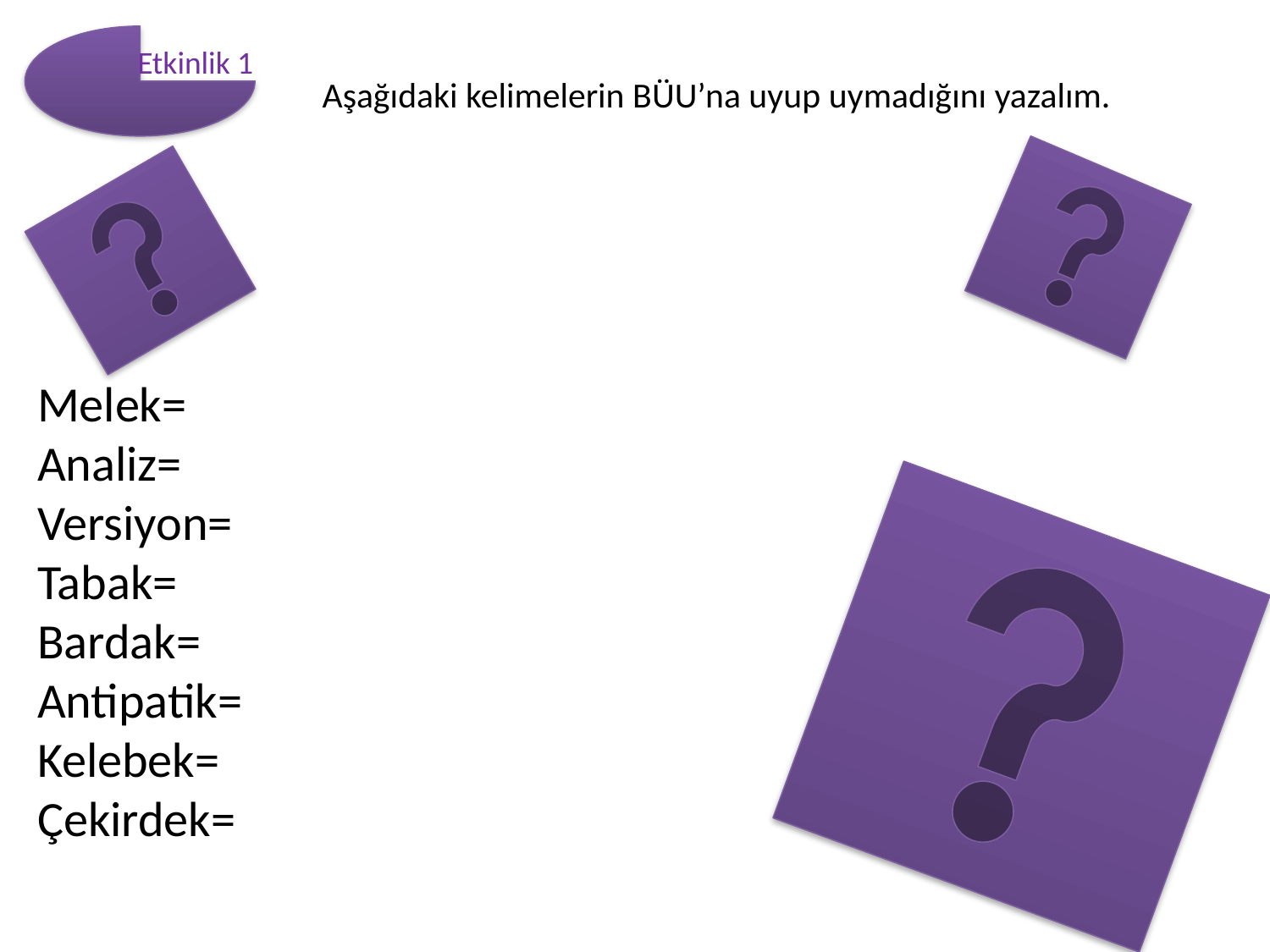

Etkinlik 1
Aşağıdaki kelimelerin BÜU’na uyup uymadığını yazalım.

Melek=
Analiz=
Versiyon=
Tabak=
Bardak=
Antipatik=
Kelebek=
Çekirdek=